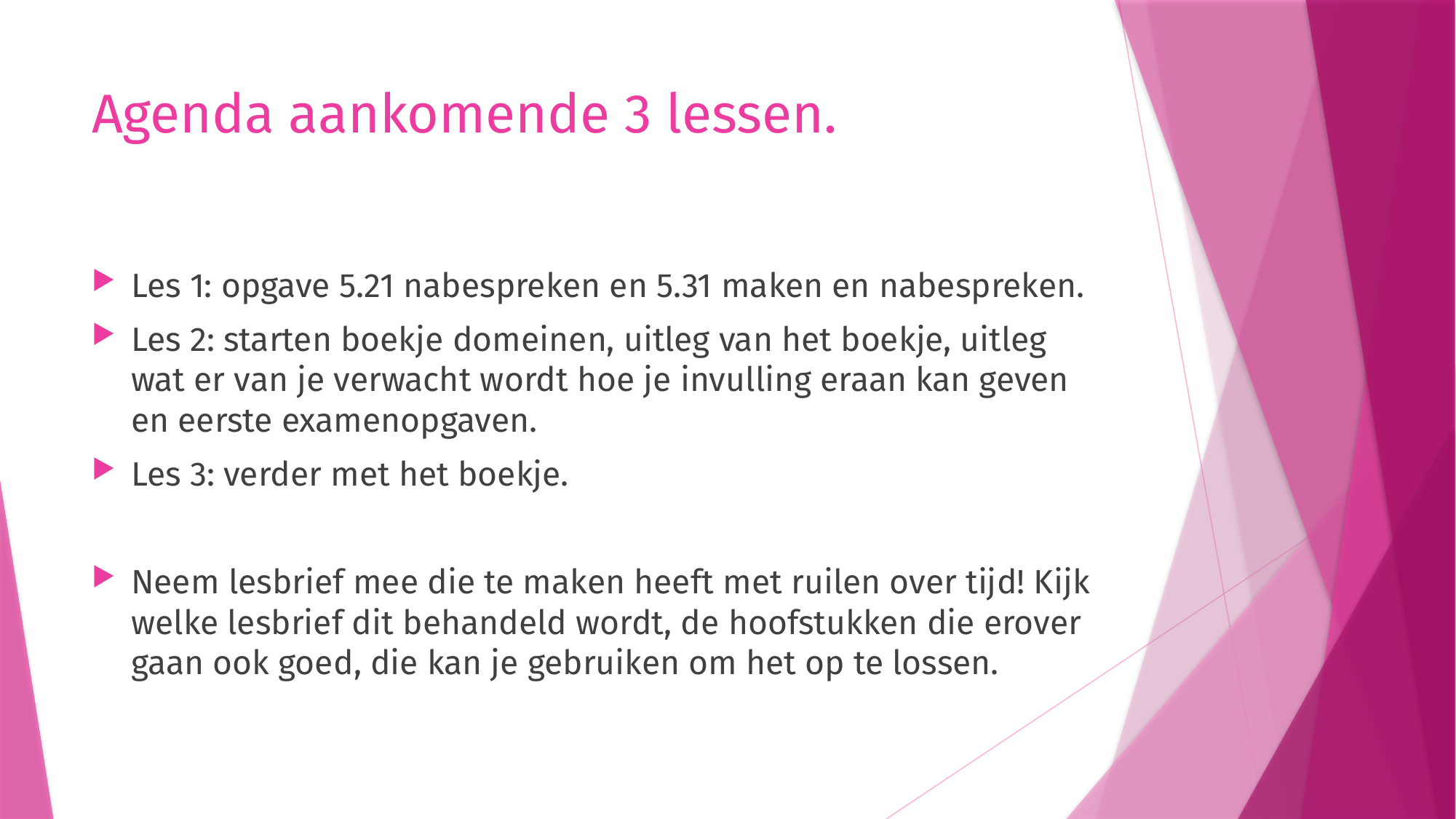

# Agenda aankomende 3 lessen.
Les 1: opgave 5.21 nabespreken en 5.31 maken en nabespreken.
Les 2: starten boekje domeinen, uitleg van het boekje, uitleg wat er van je verwacht wordt hoe je invulling eraan kan geven en eerste examenopgaven.
Les 3: verder met het boekje.

Neem lesbrief mee die te maken heeft met ruilen over tijd! Kijk welke lesbrief dit behandeld wordt, de hoofstukken die erover gaan ook goed, die kan je gebruiken om het op te lossen.